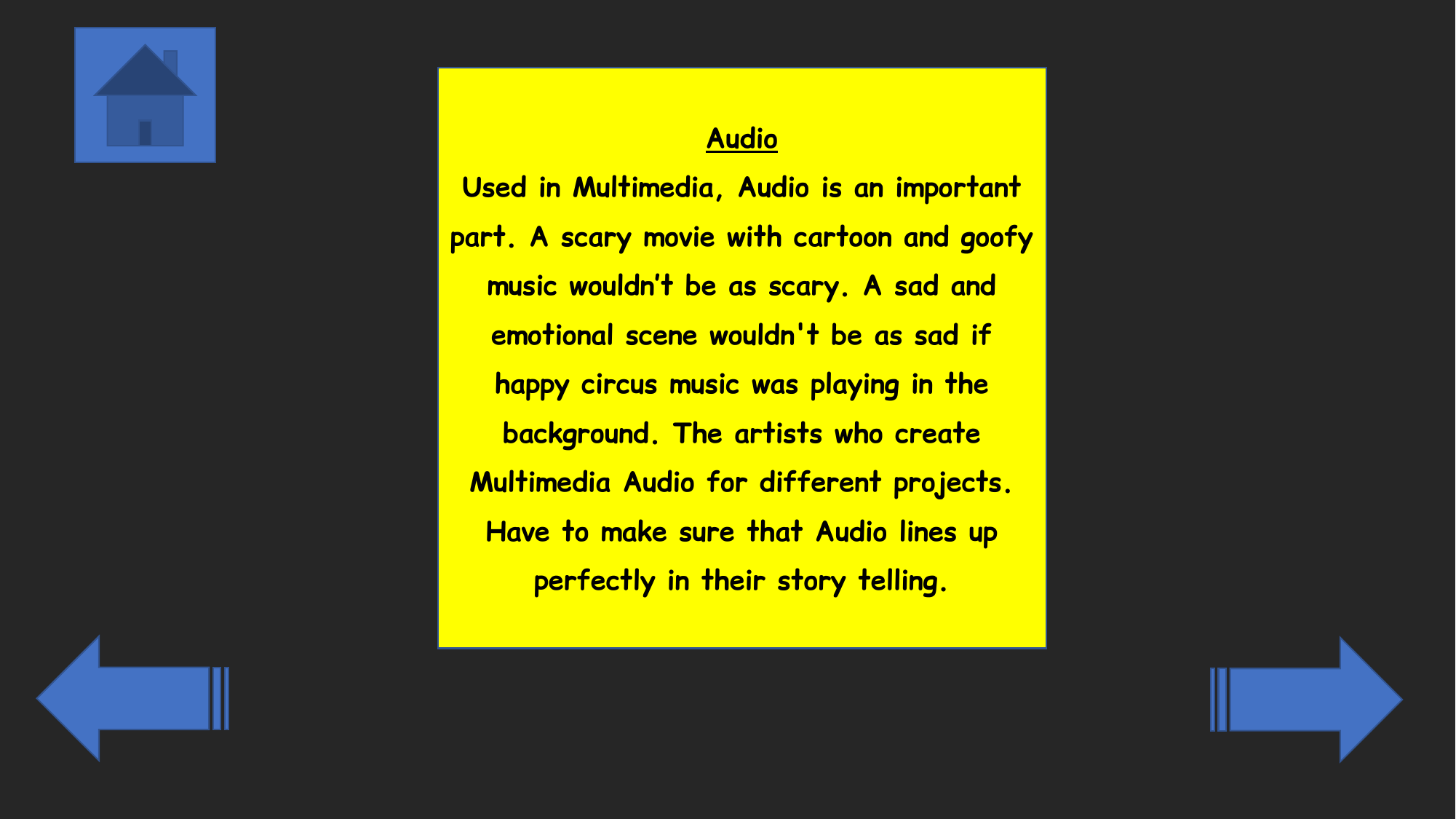

Audio
Used in Multimedia, Audio is an important part. A scary movie with cartoon and goofy music wouldn’t be as scary. A sad and emotional scene wouldn't be as sad if happy circus music was playing in the background. The artists who create Multimedia Audio for different projects. Have to make sure that Audio lines up perfectly in their story telling.